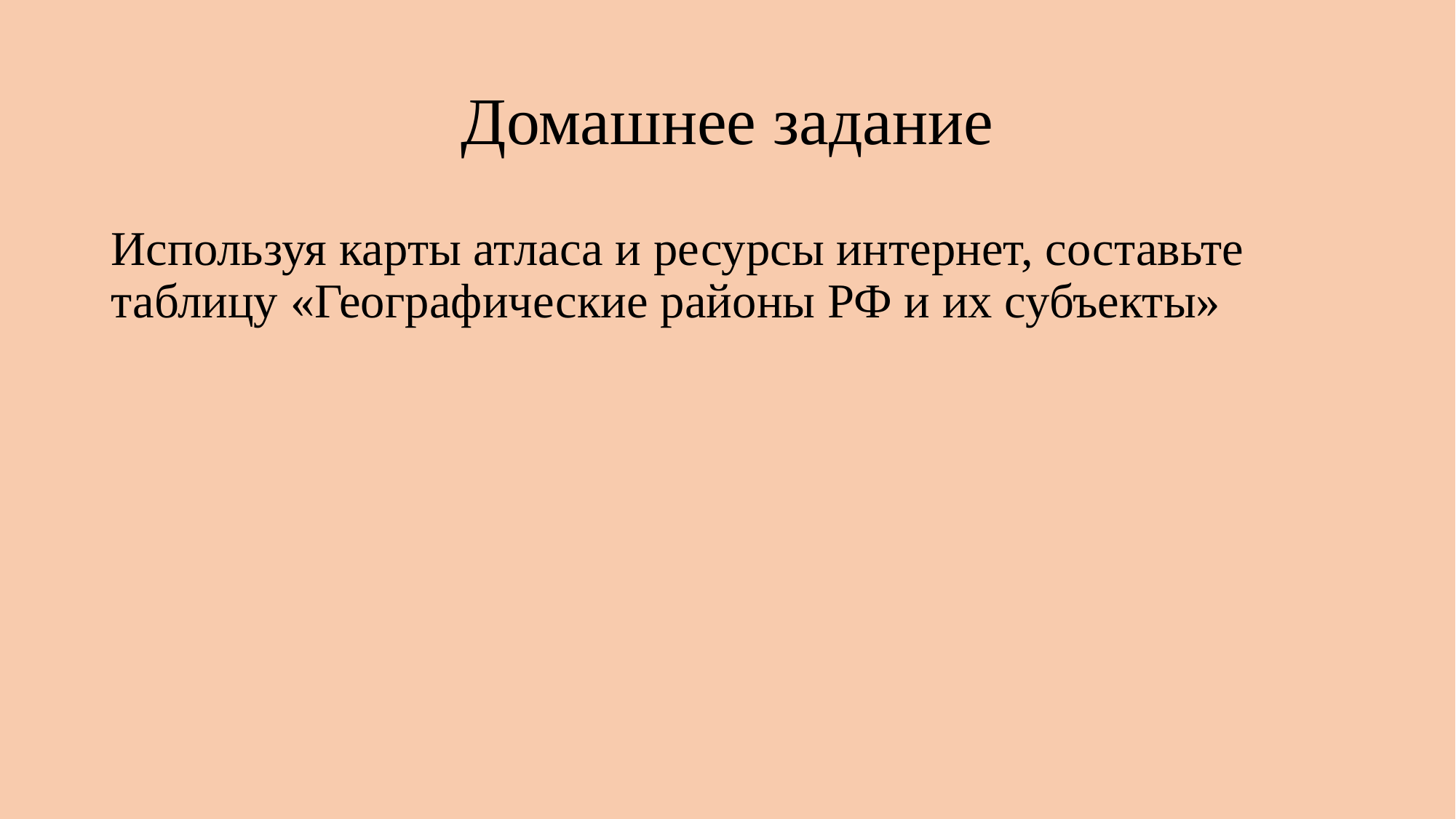

# Домашнее задание
Используя карты атласа и ресурсы интернет, составьте таблицу «Географические районы РФ и их субъекты»